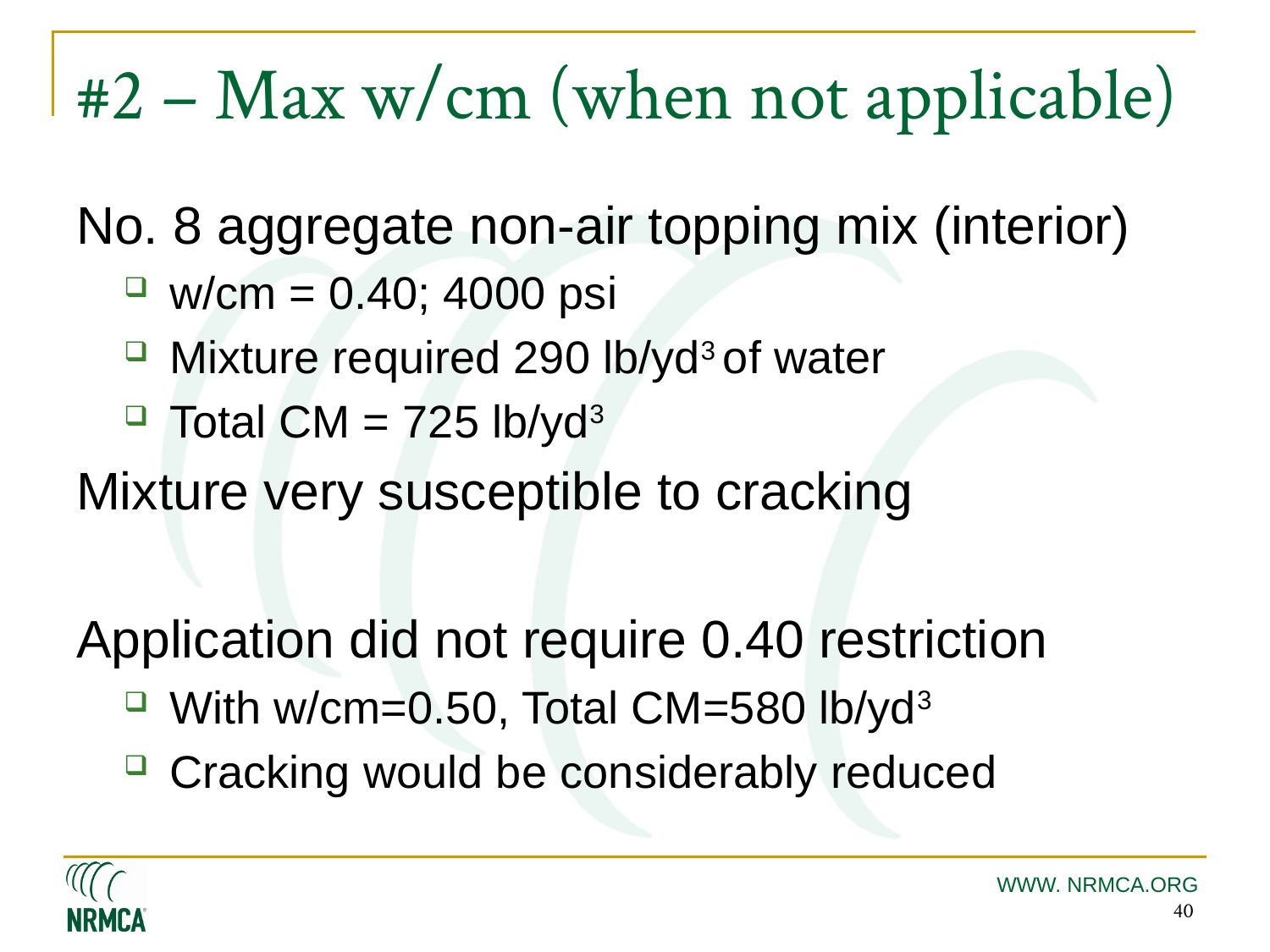

# #2 – Max w/cm (when not applicable)
No. 8 aggregate non-air topping mix (interior)
w/cm = 0.40; 4000 psi
Mixture required 290 lb/yd3 of water
Total CM = 725 lb/yd3
Mixture very susceptible to cracking

Application did not require 0.40 restriction
With w/cm=0.50, Total CM=580 lb/yd3
Cracking would be considerably reduced

40